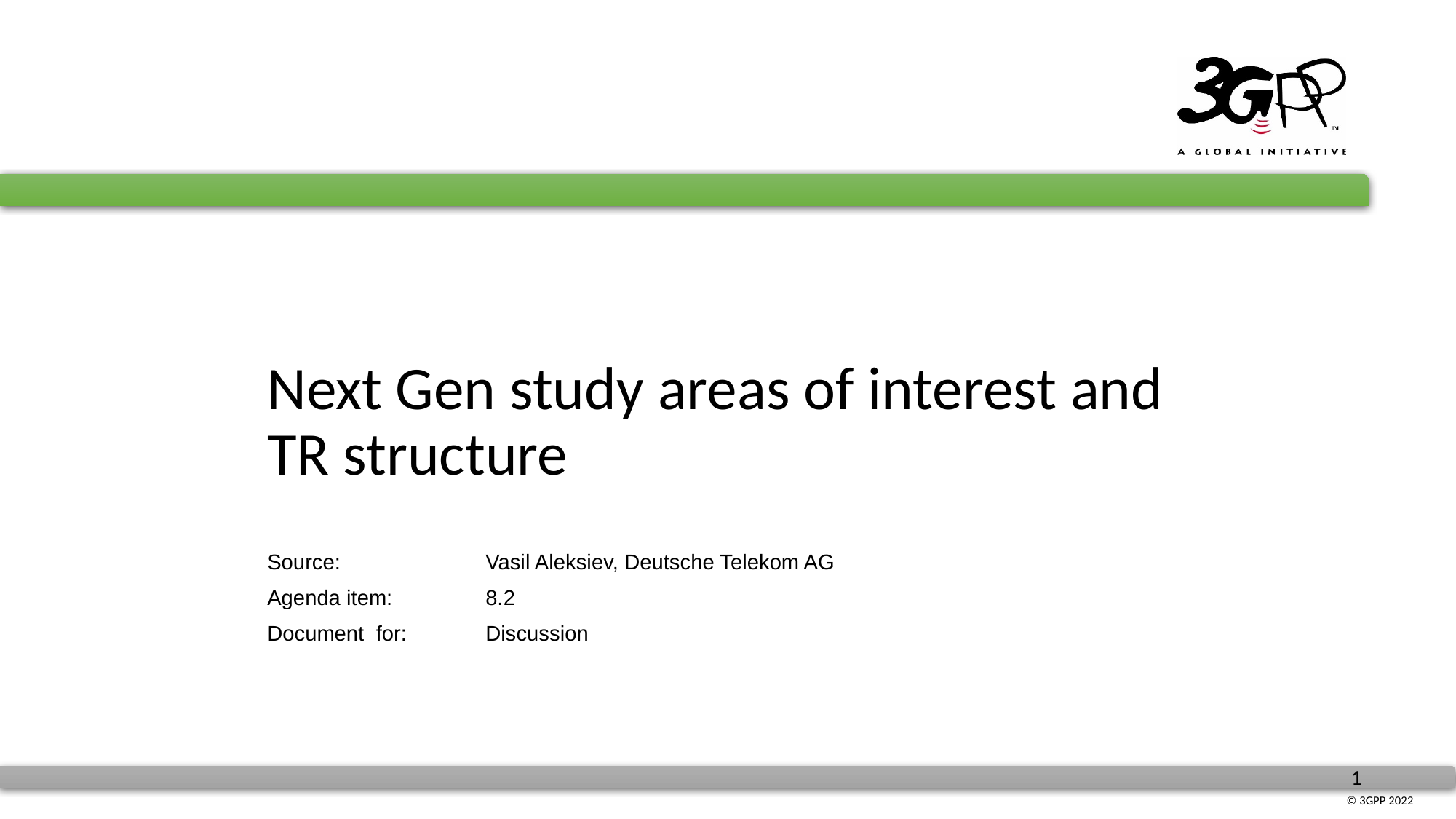

# Next Gen study areas of interest and TR structure
Source: 		Vasil Aleksiev, Deutsche Telekom AG
Agenda item: 	8.2
Document  for:	Discussion